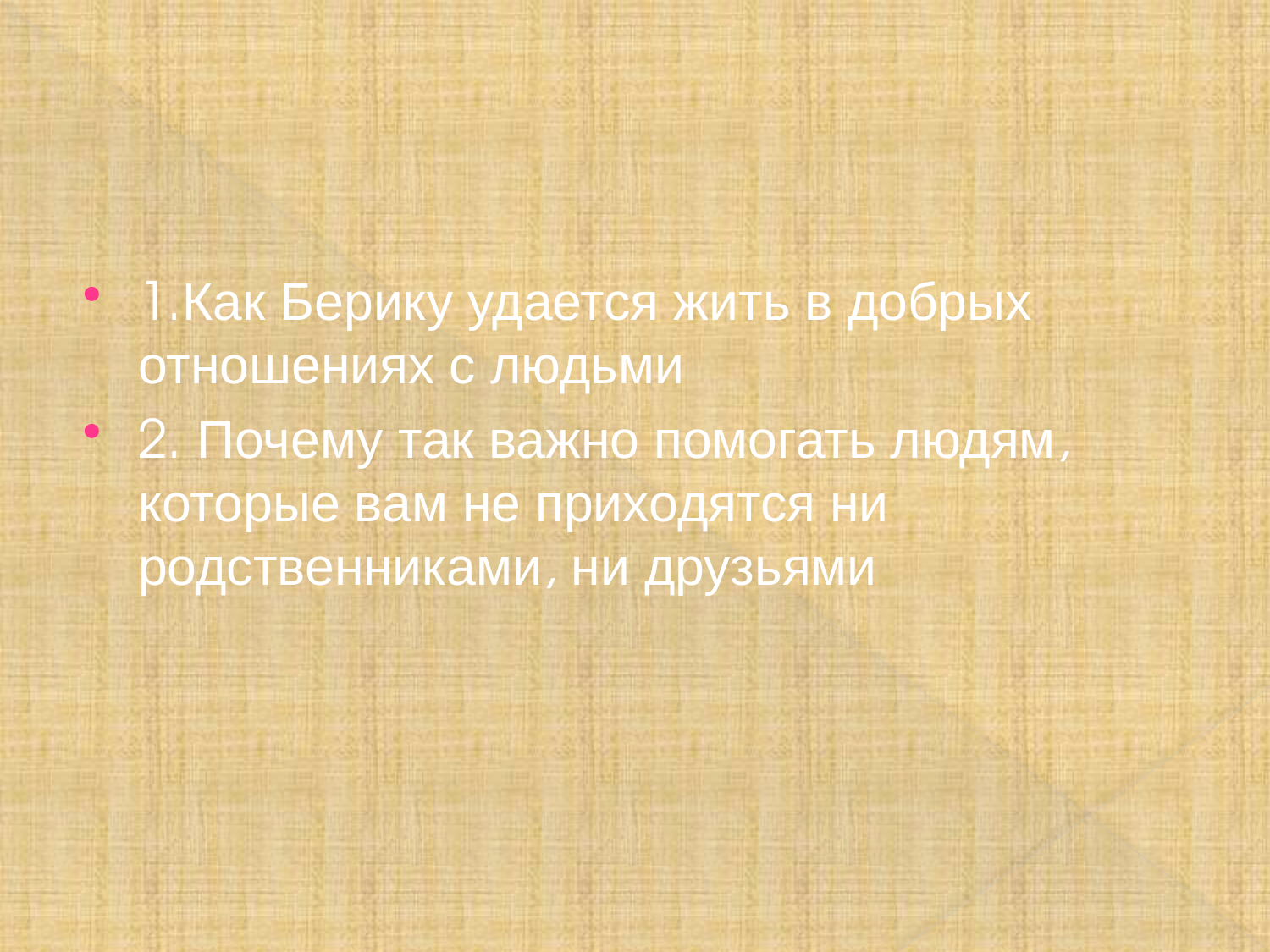

#
1.Как Берику удается жить в добрых отношениях с людьми
2. Почему так важно помогать людям, которые вам не приходятся ни родственниками, ни друзьями